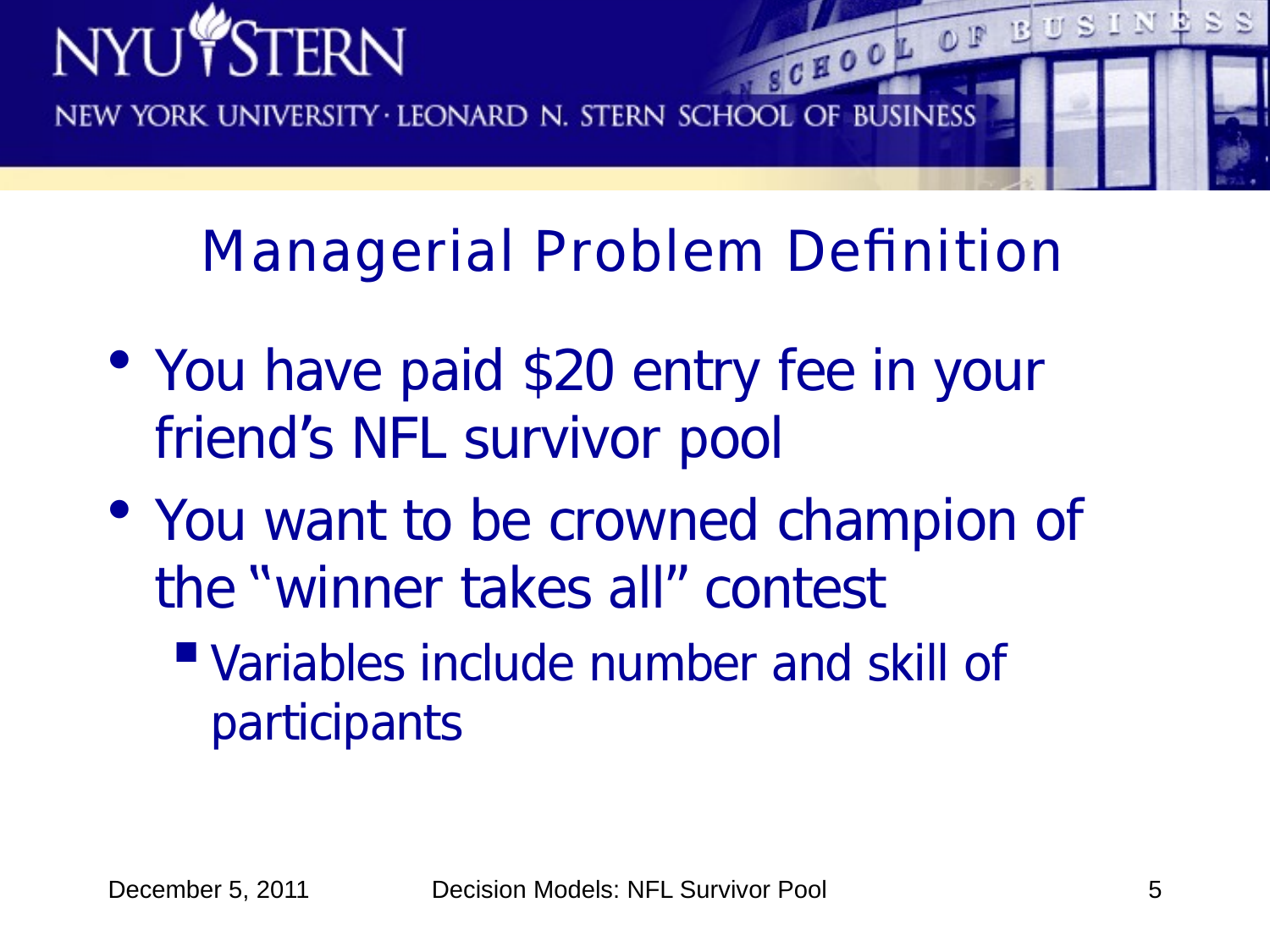

# Managerial Problem Definition
You have paid $20 entry fee in your friend’s NFL survivor pool
You want to be crowned champion of the “winner takes all” contest
Variables include number and skill of participants
December 5, 2011
Decision Models: NFL Survivor Pool
5